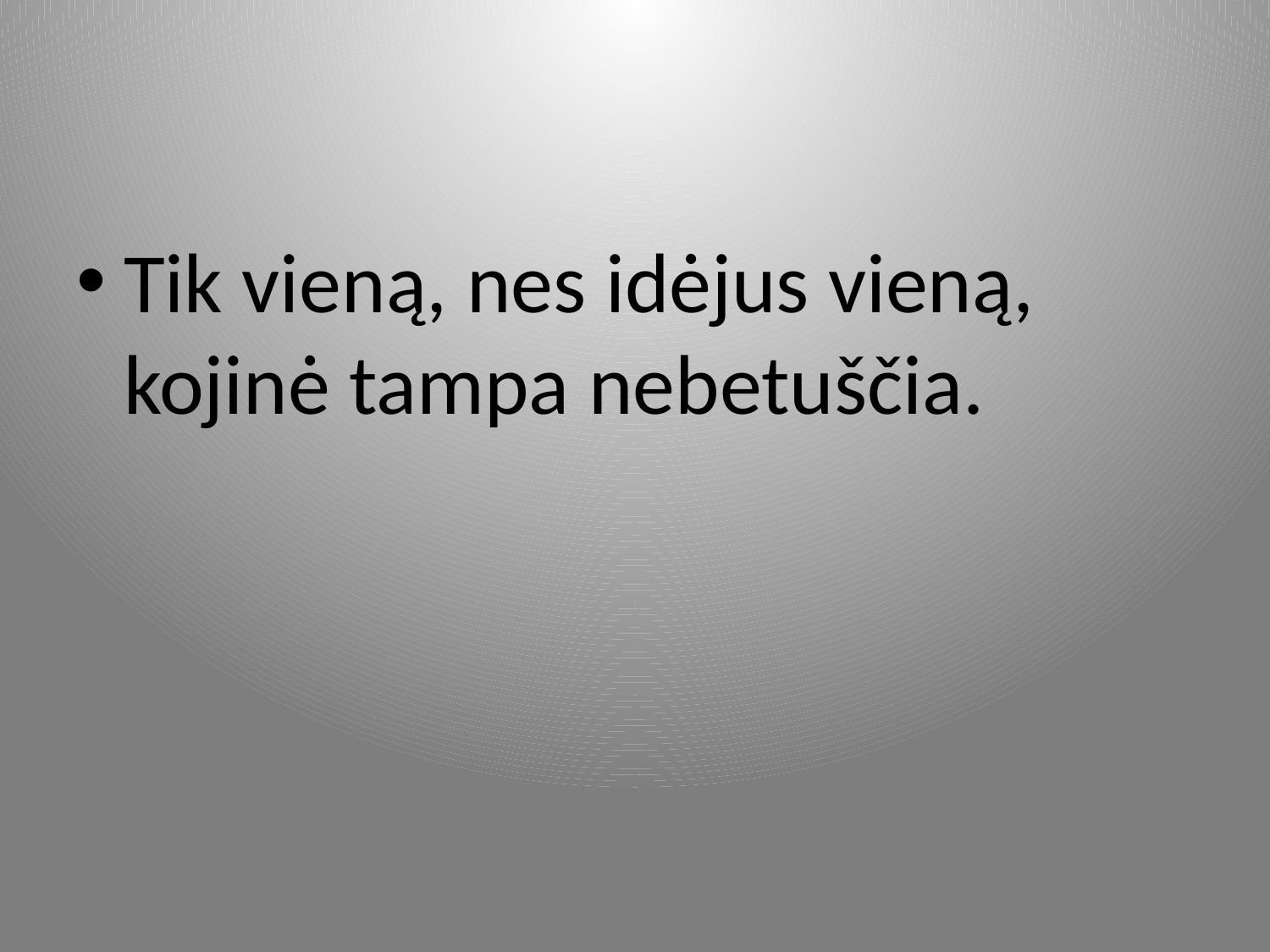

#
Tik vieną, nes idėjus vieną, kojinė tampa nebetuščia.